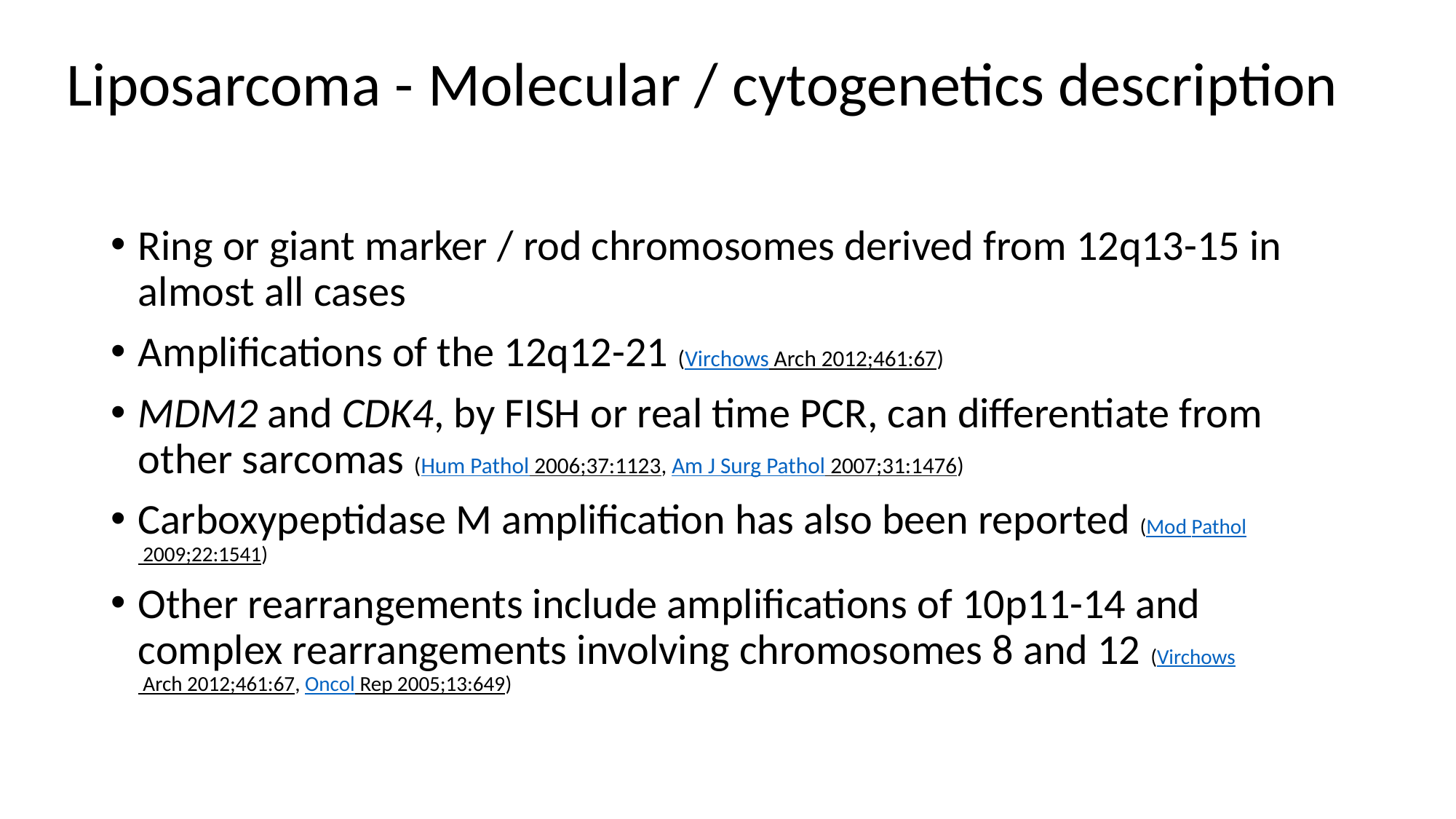

# Liposarcoma - Molecular / cytogenetics description
Ring or giant marker / rod chromosomes derived from 12q13-15 in almost all cases
Amplifications of the 12q12-21 (Virchows Arch 2012;461:67)
MDM2 and CDK4, by FISH or real time PCR, can differentiate from other sarcomas (Hum Pathol 2006;37:1123, Am J Surg Pathol 2007;31:1476)
Carboxypeptidase M amplification has also been reported (Mod Pathol 2009;22:1541)
Other rearrangements include amplifications of 10p11-14 and complex rearrangements involving chromosomes 8 and 12 (Virchows Arch 2012;461:67, Oncol Rep 2005;13:649)